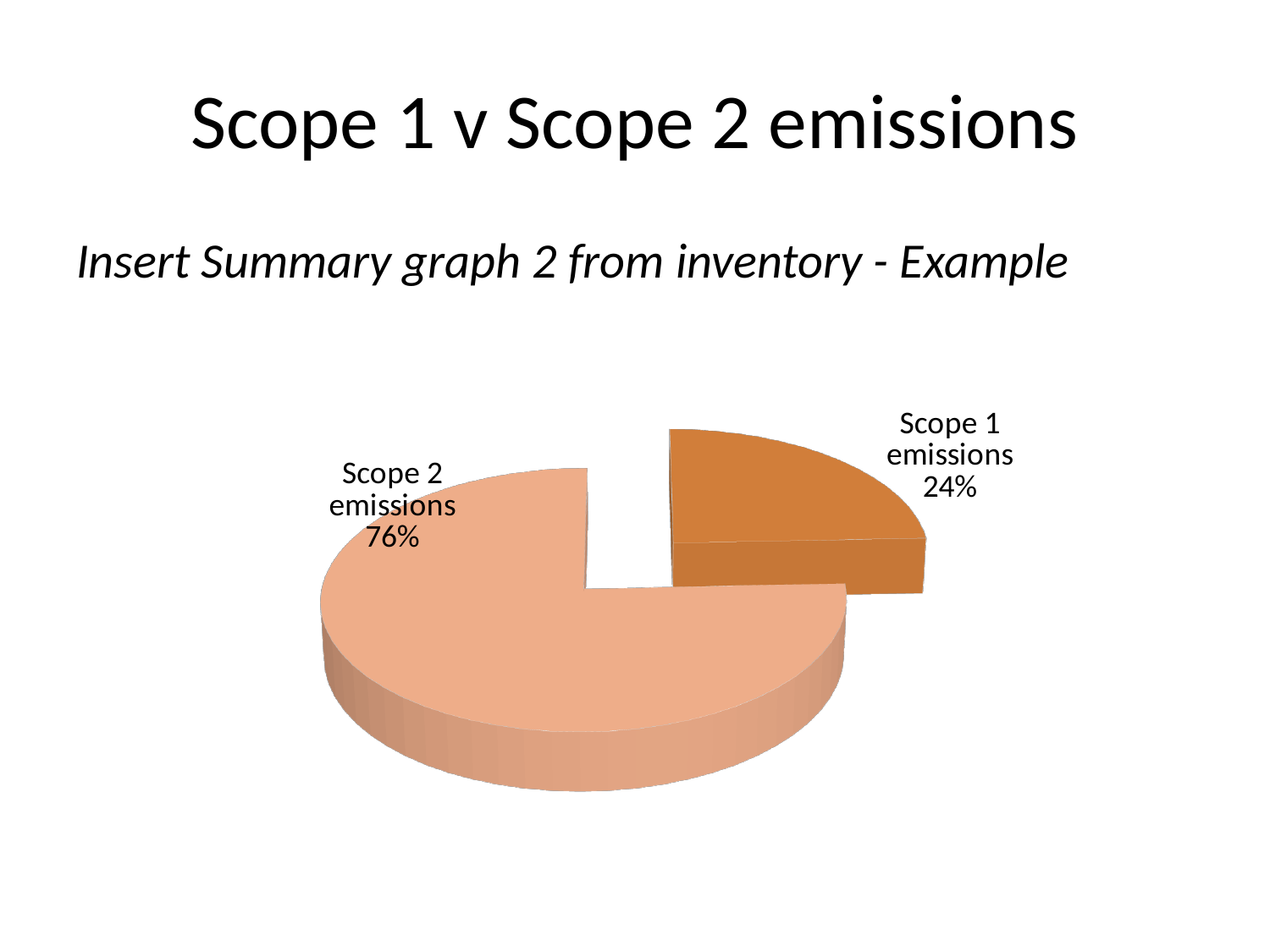

# Scope 1 v Scope 2 emissions
Insert Summary graph 2 from inventory - Example

[unsupported chart]